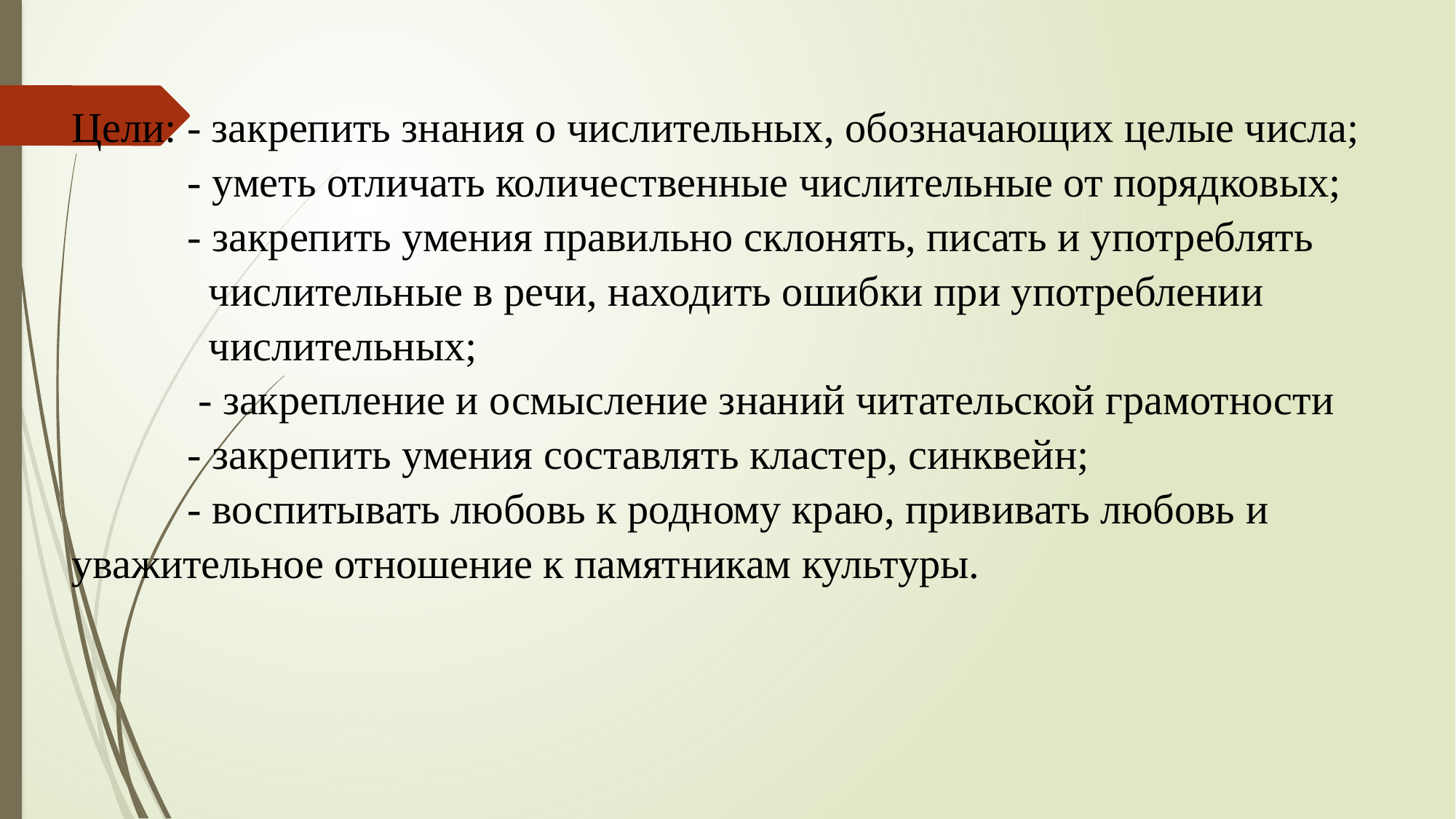

Цели: - закрепить знания о числительных, обозначающих целые числа;
           - уметь отличать количественные числительные от порядковых;
           - закрепить умения правильно склонять, писать и употреблять
             числительные в речи, находить ошибки при употреблении
             числительных;
            - закрепление и осмысление знаний читательской грамотности
           - закрепить умения составлять кластер, синквейн;
           - воспитывать любовь к родному краю, прививать любовь и уважительное отношение к памятникам культуры.